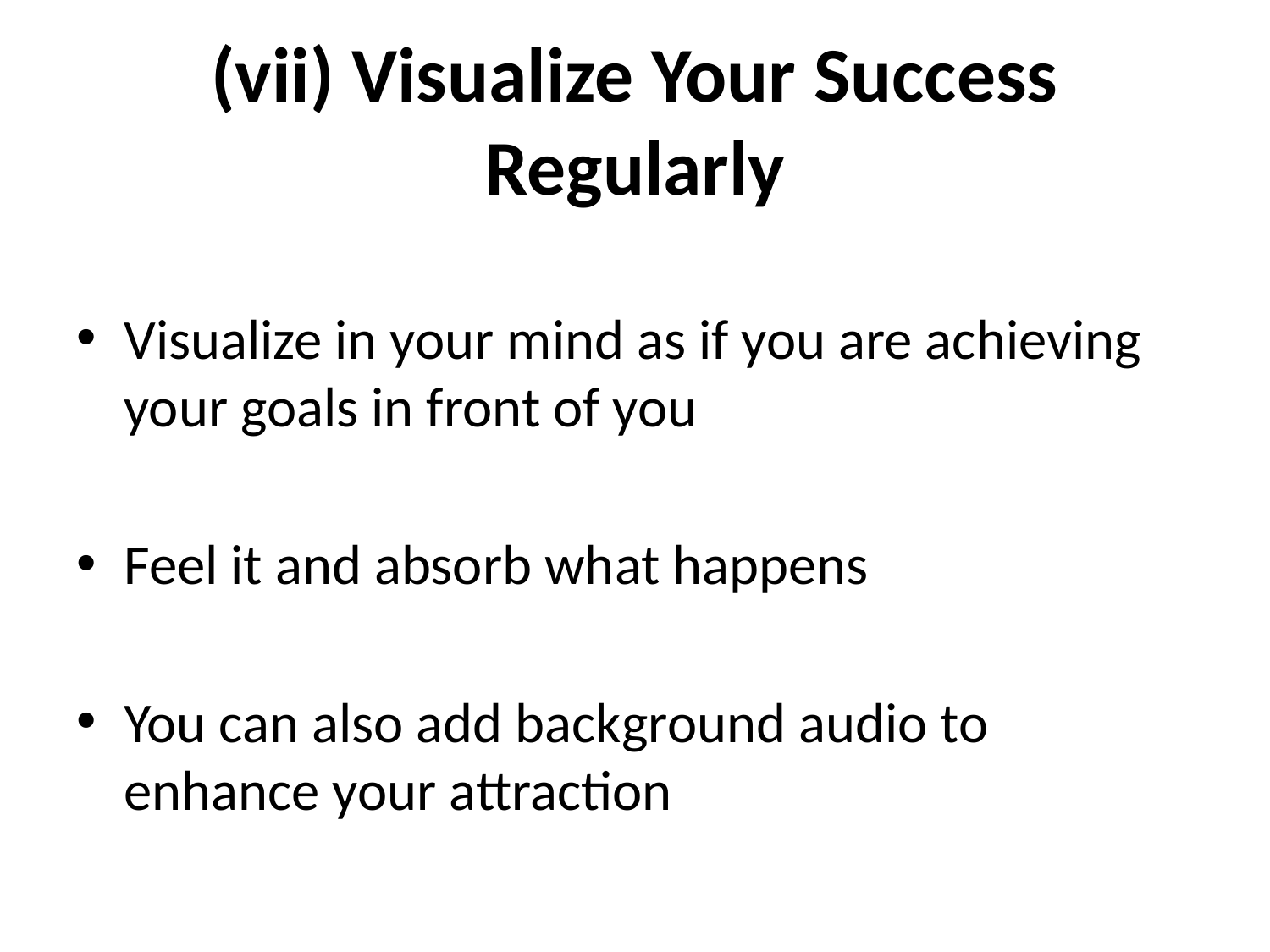

# (vii) Visualize Your Success Regularly
Visualize in your mind as if you are achieving your goals in front of you

Feel it and absorb what happens

You can also add background audio to enhance your attraction